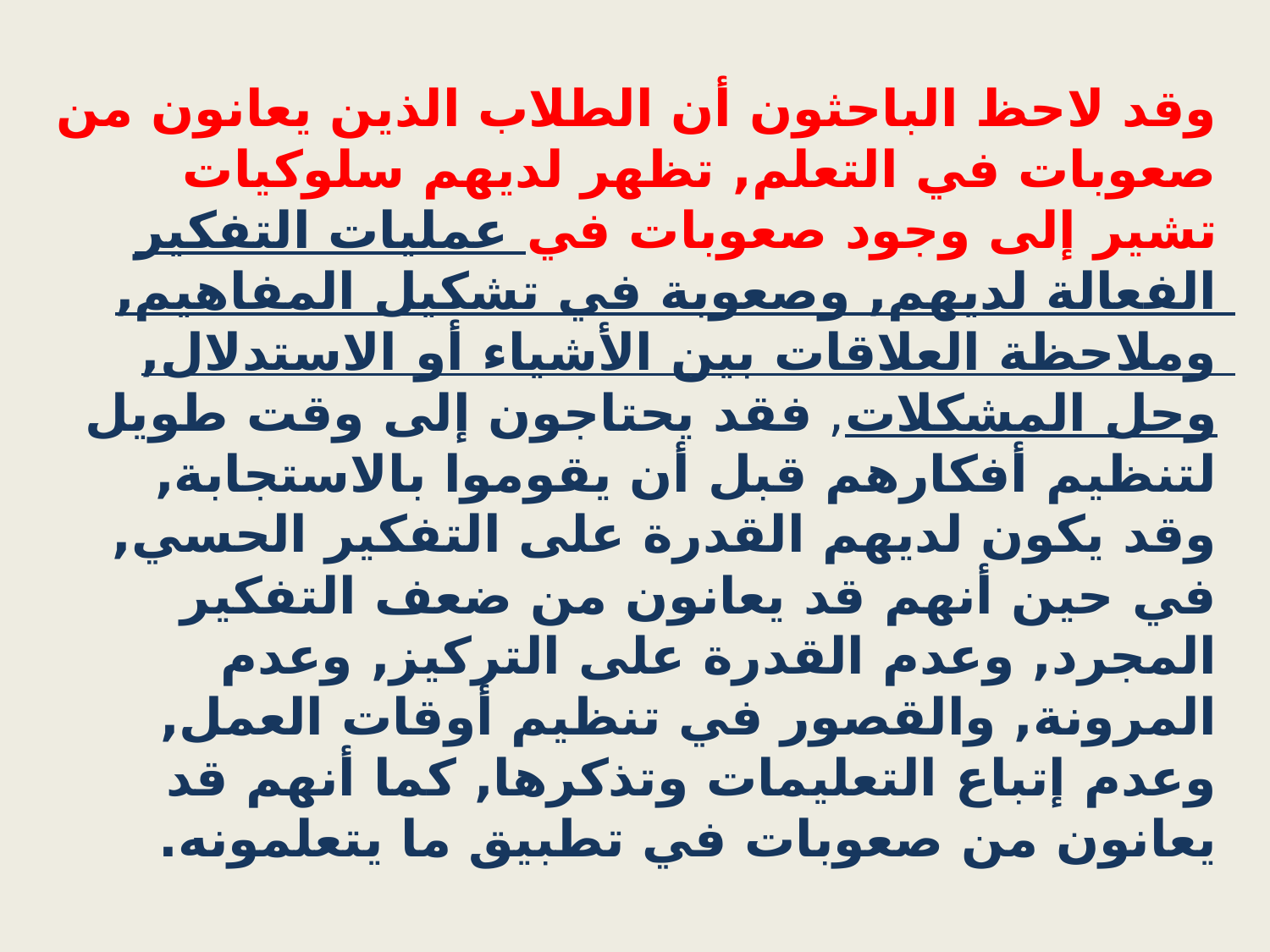

وقد لاحظ الباحثون أن الطلاب الذين يعانون من صعوبات في التعلم, تظهر لديهم سلوكيات تشير إلى وجود صعوبات في عمليات التفكير الفعالة لديهم, وصعوبة في تشكيل المفاهيم, وملاحظة العلاقات بين الأشياء أو الاستدلال, وحل المشكلات, فقد يحتاجون إلى وقت طويل لتنظيم أفكارهم قبل أن يقوموا بالاستجابة, وقد يكون لديهم القدرة على التفكير الحسي, في حين أنهم قد يعانون من ضعف التفكير المجرد, وعدم القدرة على التركيز, وعدم المرونة, والقصور في تنظيم أوقات العمل, وعدم إتباع التعليمات وتذكرها, كما أنهم قد يعانون من صعوبات في تطبيق ما يتعلمونه.